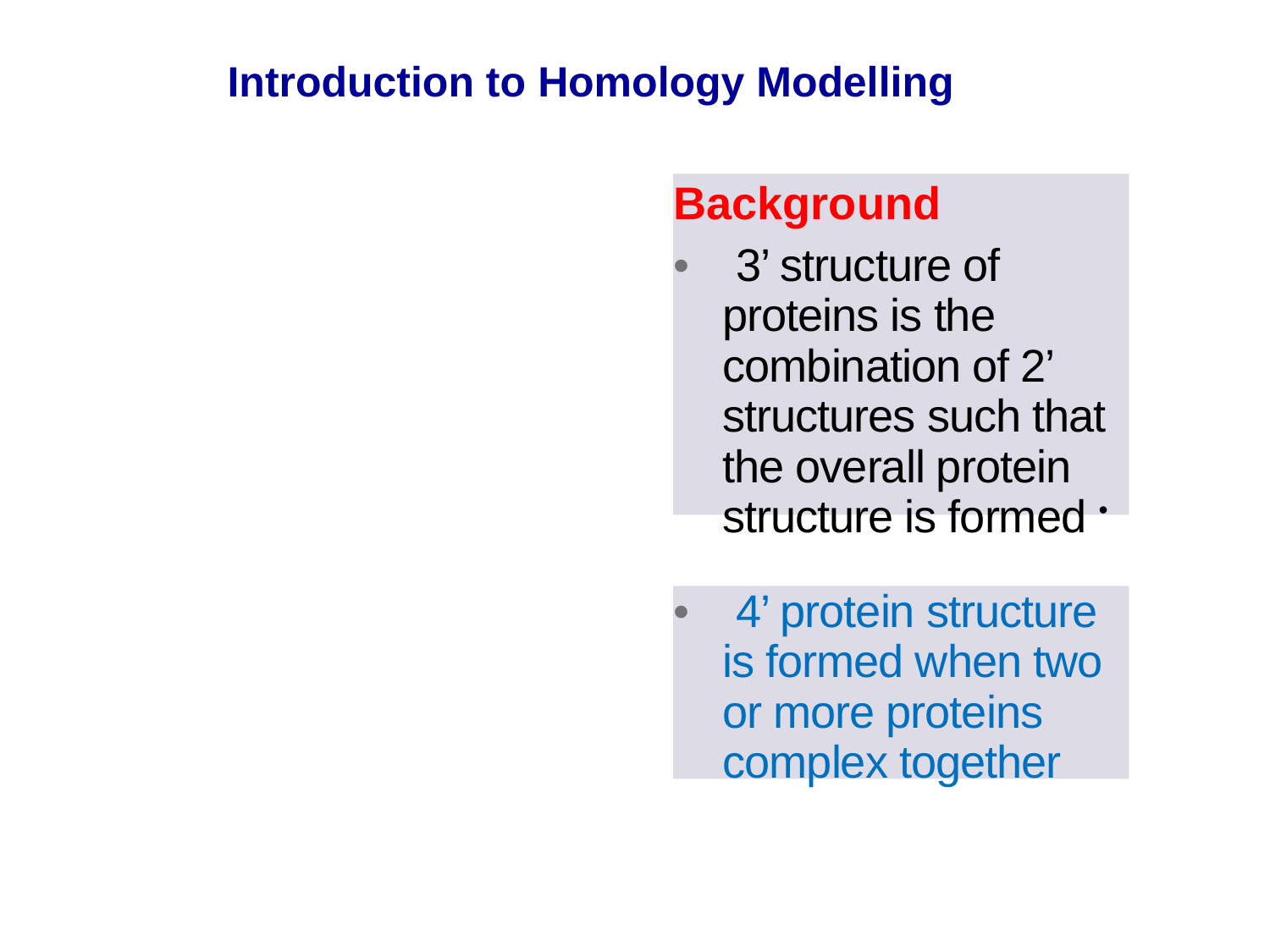

Introduction to Homology Modelling
Background
•    3’ structure of proteins is the combination of 2’ structures such that the overall protein structure is formed •
•    4’ protein structure is formed when two or more proteins complex together